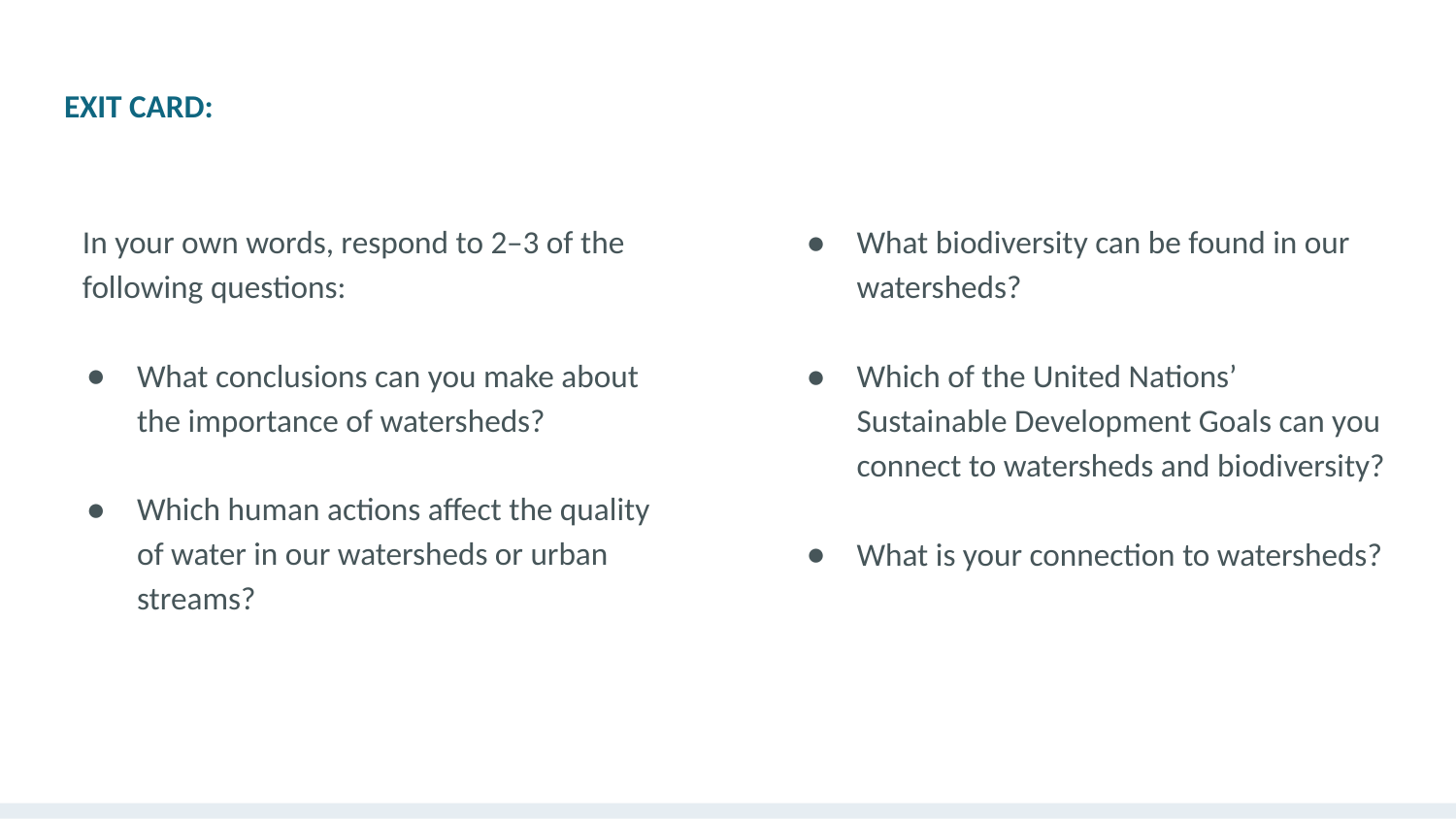

# EXIT CARD:
In your own words, respond to 2–3 of the following questions:

What conclusions can you make about the importance of watersheds?

Which human actions affect the quality of water in our watersheds or urban streams?

What biodiversity can be found in our watersheds?

Which of the United Nations’ Sustainable Development Goals can you connect to watersheds and biodiversity?

What is your connection to watersheds?